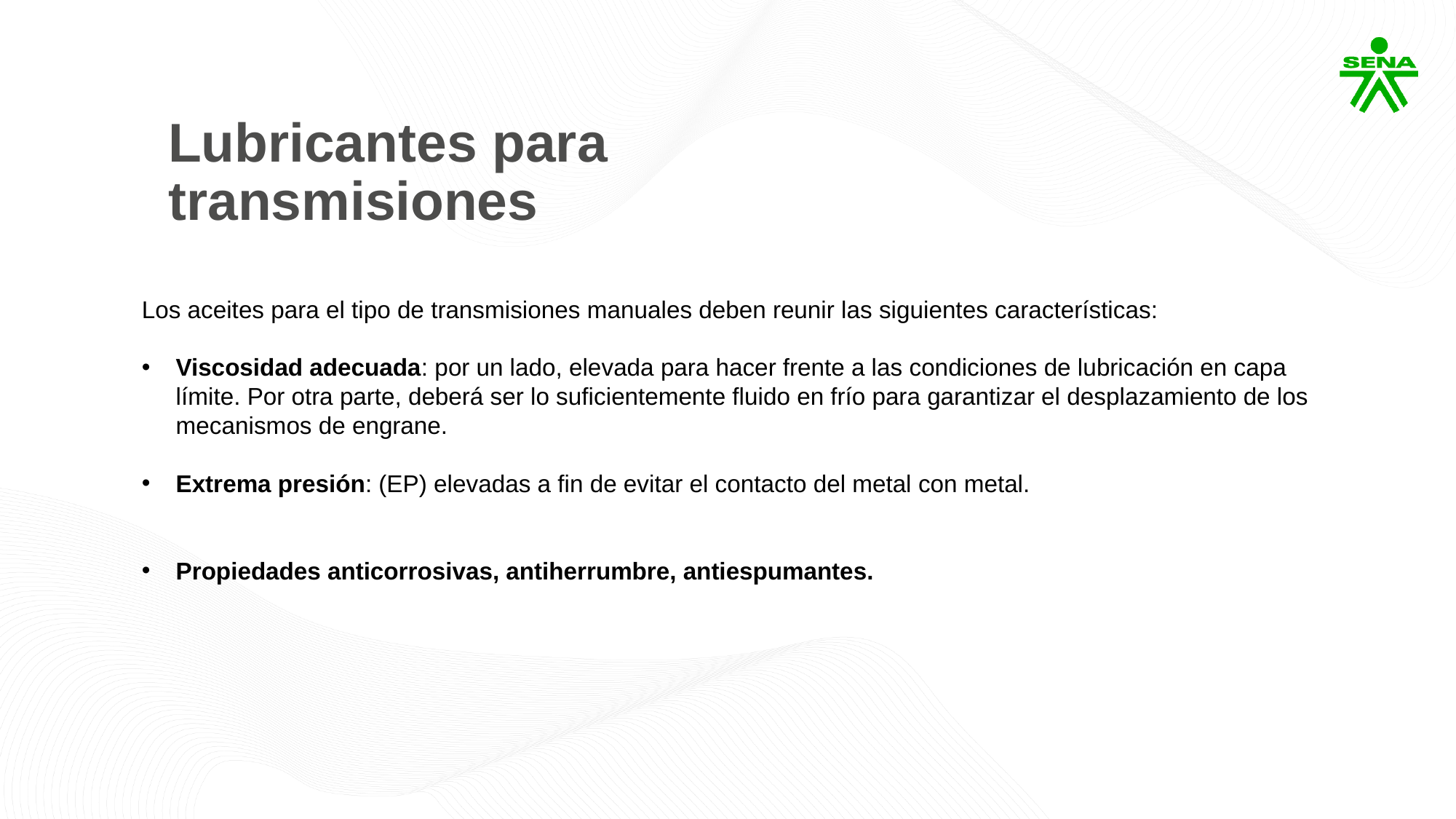

Lubricantes para transmisiones

Los aceites para el tipo de transmisiones manuales deben reunir las siguientes características:

Viscosidad adecuada: por un lado, elevada para hacer frente a las condiciones de lubricación en capa límite. Por otra parte, deberá ser lo suficientemente fluido en frío para garantizar el desplazamiento de los mecanismos de engrane.

Extrema presión: (EP) elevadas a fin de evitar el contacto del metal con metal.

Propiedades anticorrosivas, antiherrumbre, antiespumantes.